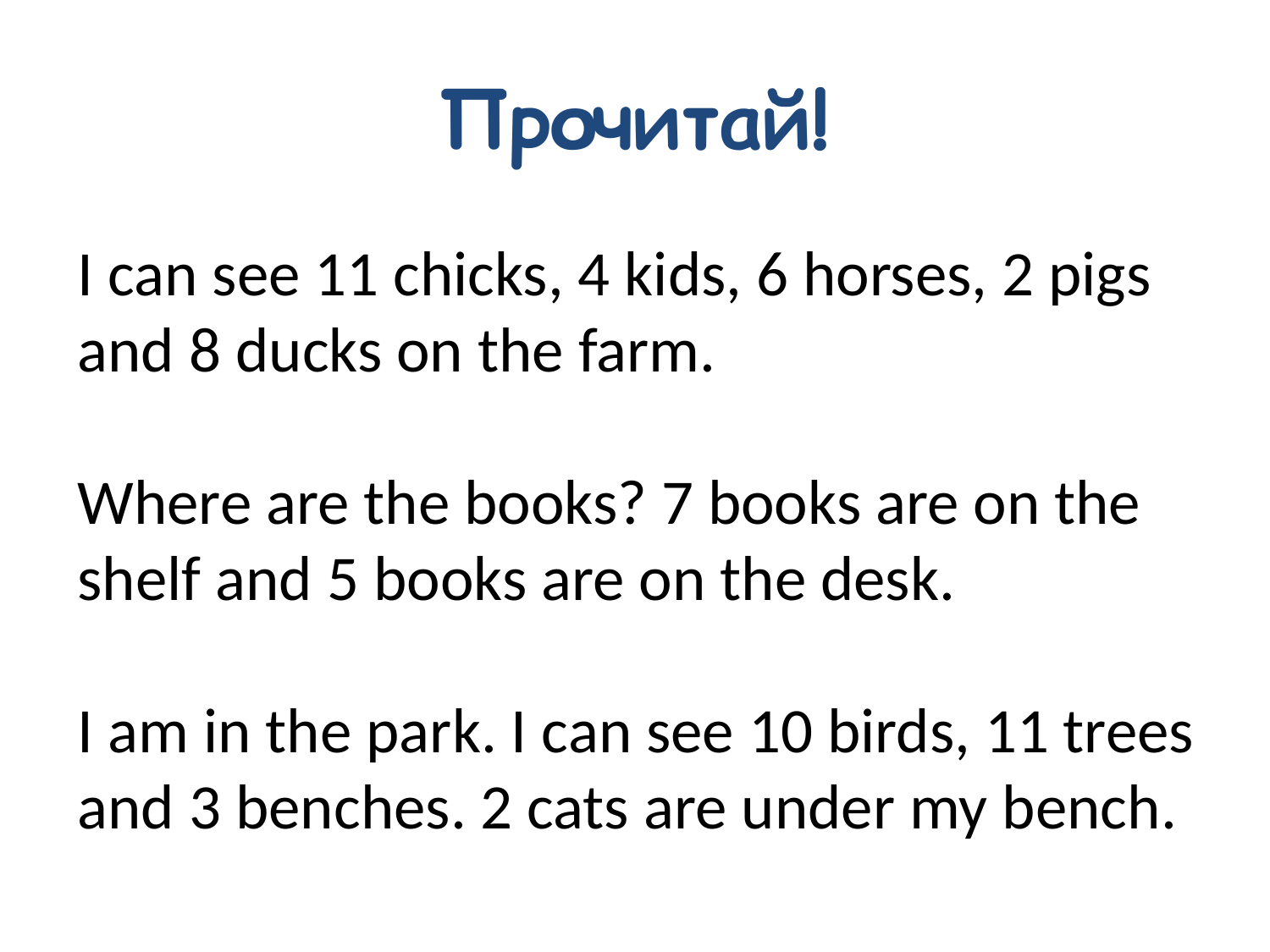

# Прочитай!
I can see 11 chicks, 4 kids, 6 horses, 2 pigs and 8 ducks on the farm.

Where are the books? 7 books are on the shelf and 5 books are on the desk.

I am in the park. I can see 10 birds, 11 trees and 3 benches. 2 cats are under my bench.